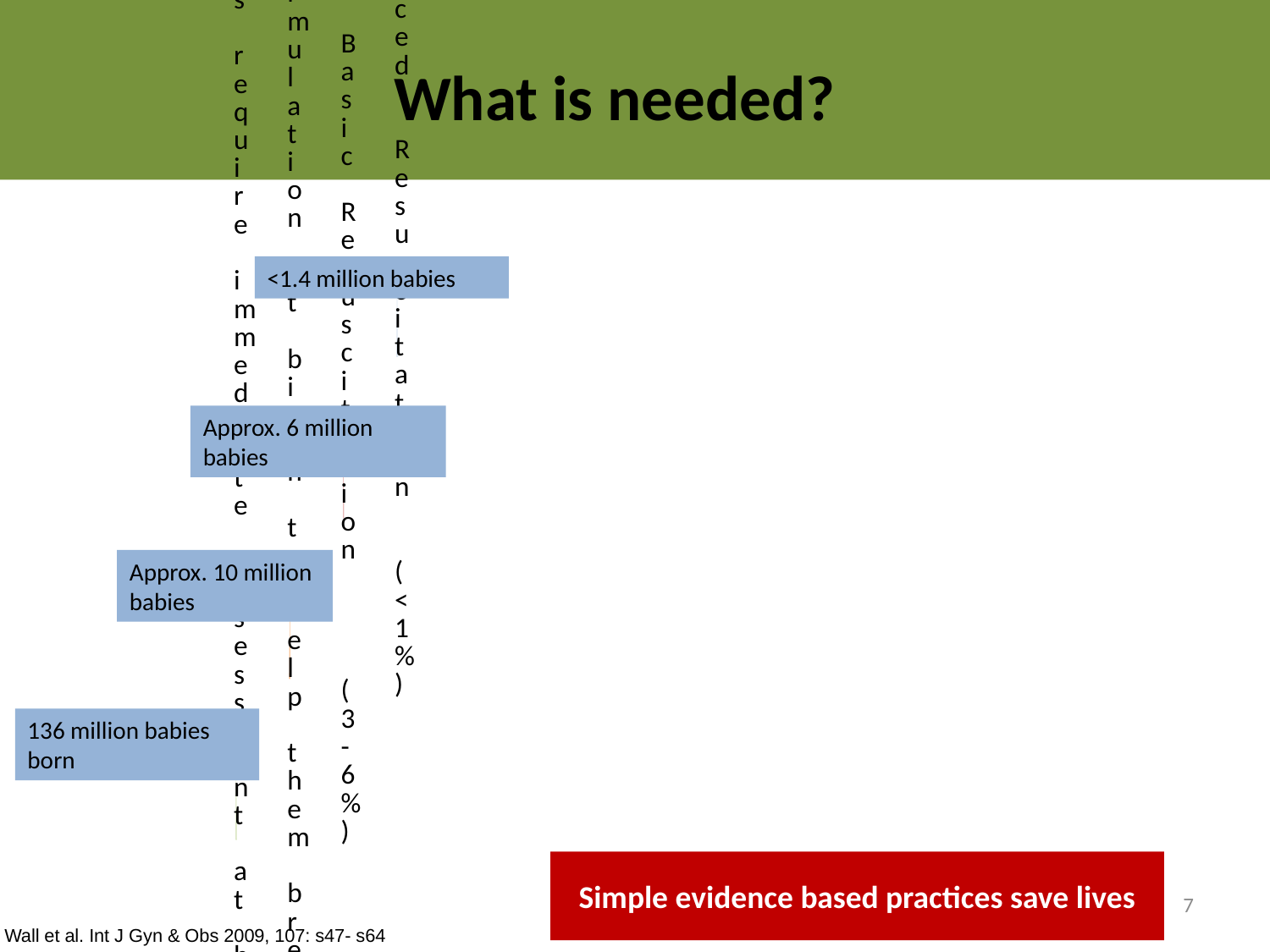

# What is needed?

<1.4 million babies
Approx. 6 million babies
Approx. 10 million babies
136 million babies born
Simple evidence based practices save lives
7
Wall et al. Int J Gyn & Obs 2009, 107: s47- s64